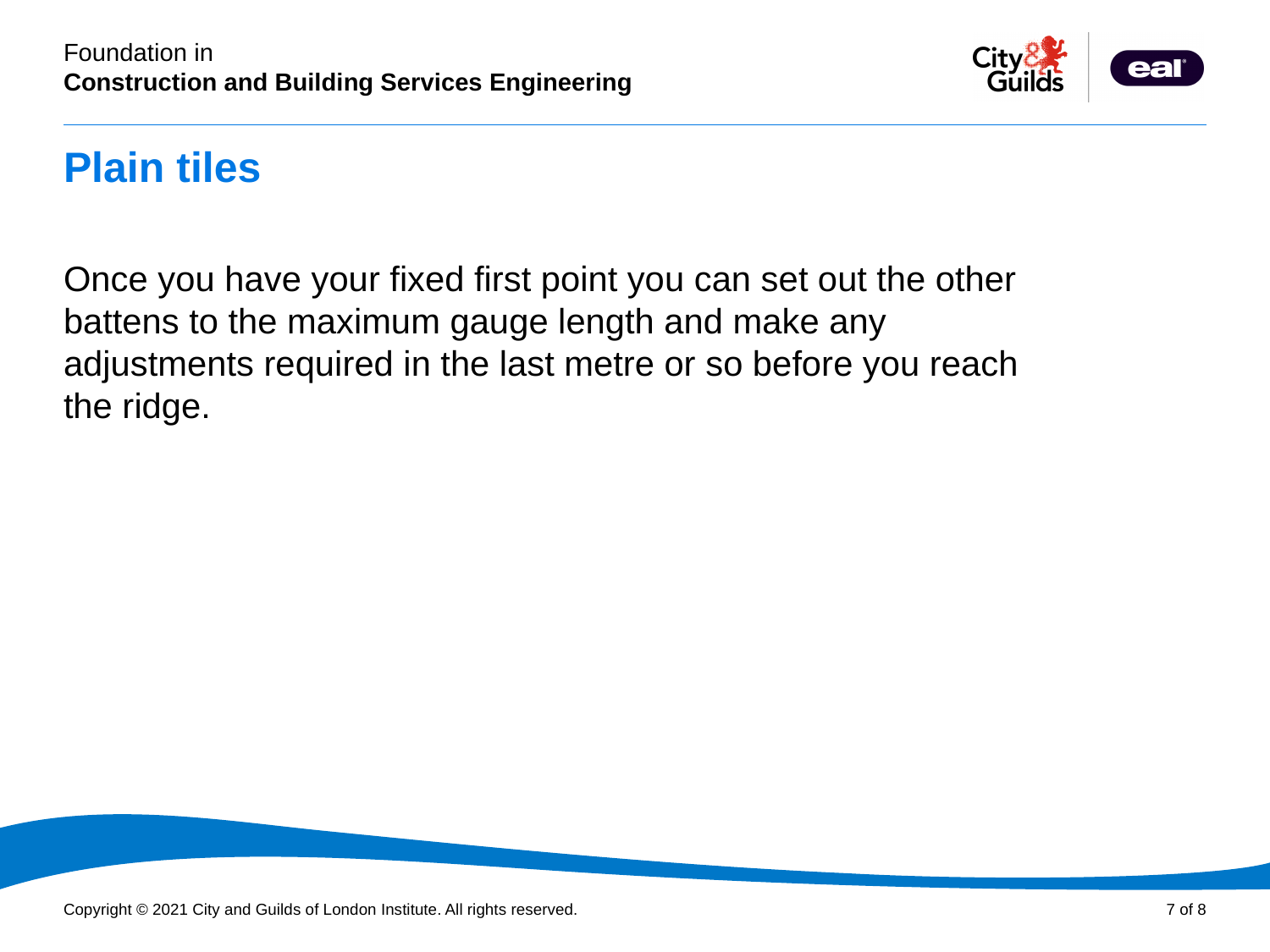

# Plain tiles
Once you have your fixed first point you can set out the other battens to the maximum gauge length and make any adjustments required in the last metre or so before you reach the ridge.